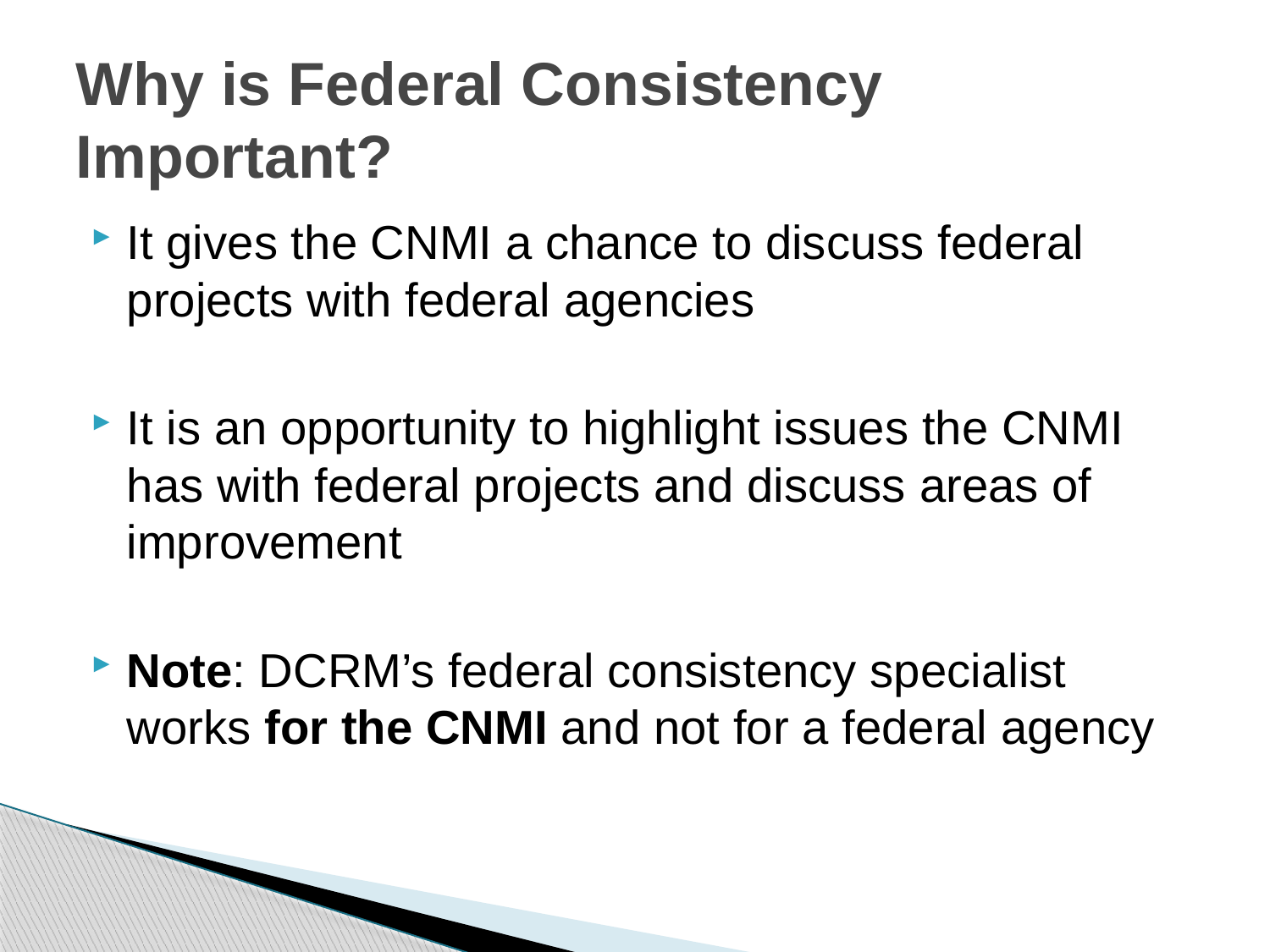

# Why is Federal Consistency Important?
It gives the CNMI a chance to discuss federal projects with federal agencies

It is an opportunity to highlight issues the CNMI has with federal projects and discuss areas of improvement

Note: DCRM’s federal consistency specialist works for the CNMI and not for a federal agency